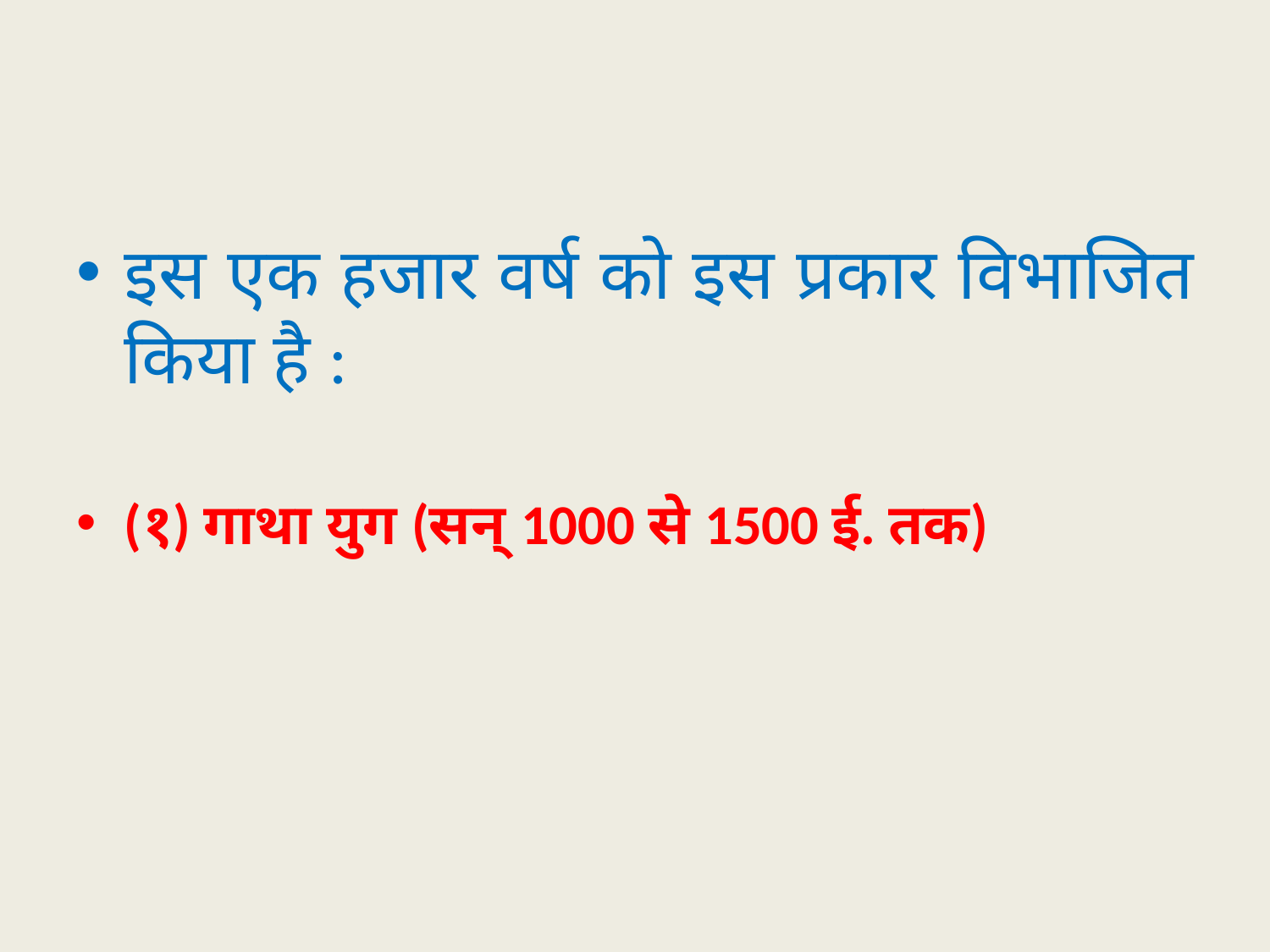

#
इस एक हजार वर्ष को इस प्रकार विभाजित किया है :

(१) गाथा युग (सन् 1000 से 1500 ई. तक)